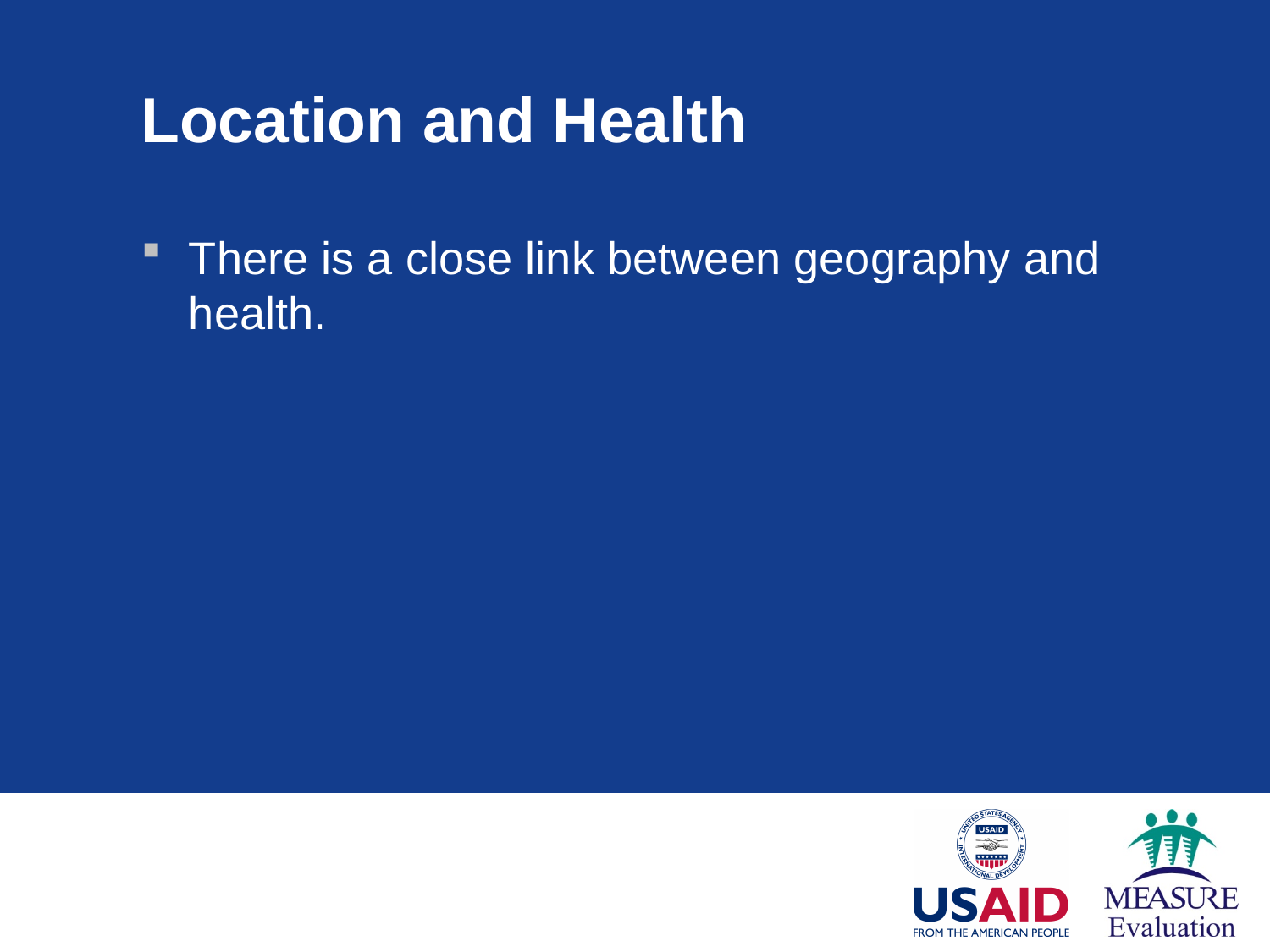

# Location and Health
There is a close link between geography and health.